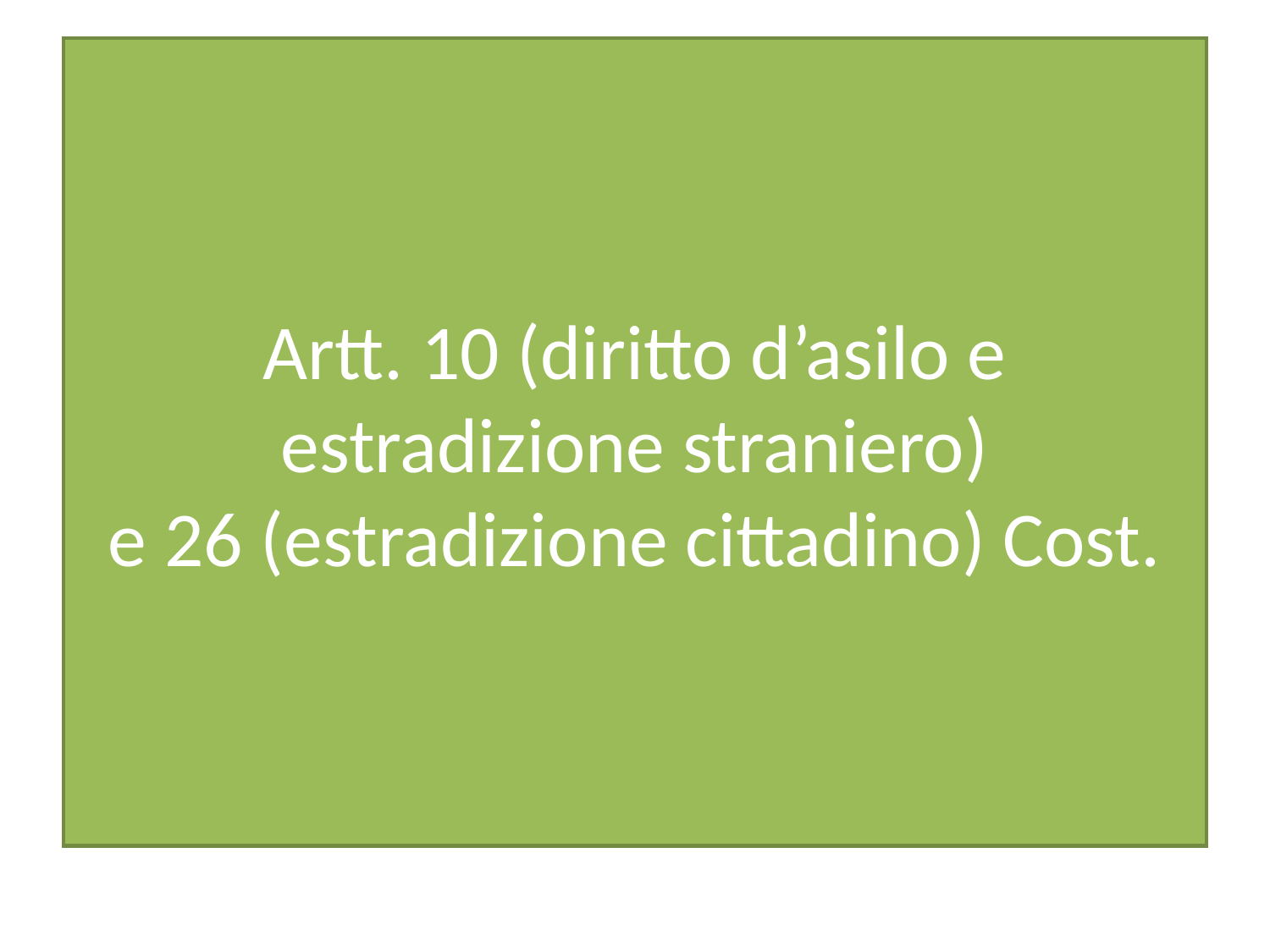

# Artt. 10 (diritto d’asilo e estradizione straniero) e 26 (estradizione cittadino) Cost.